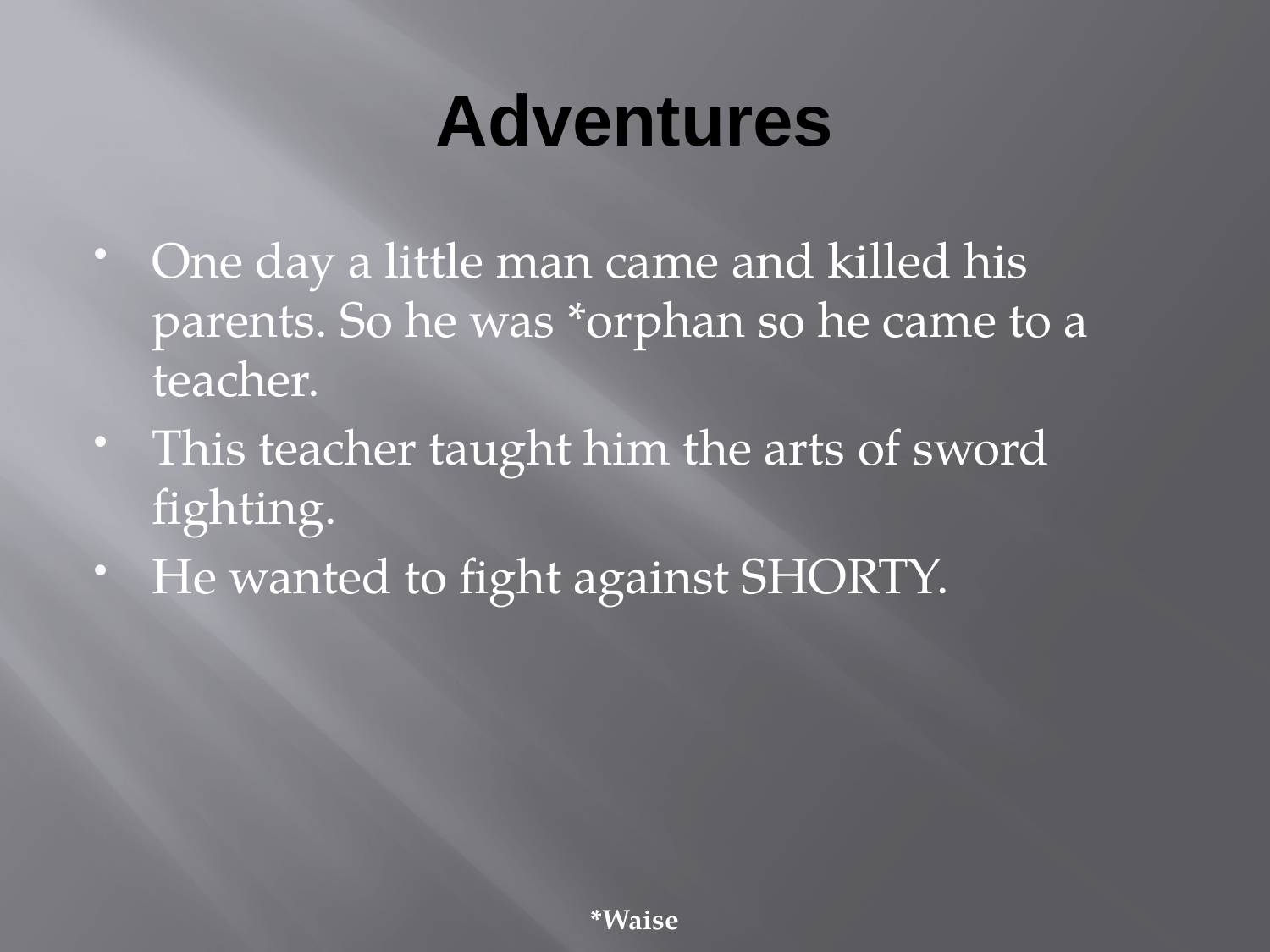

# Adventures
One day a little man came and killed his parents. So he was *orphan so he came to a teacher.
This teacher taught him the arts of sword fighting.
He wanted to fight against SHORTY.
*Waise